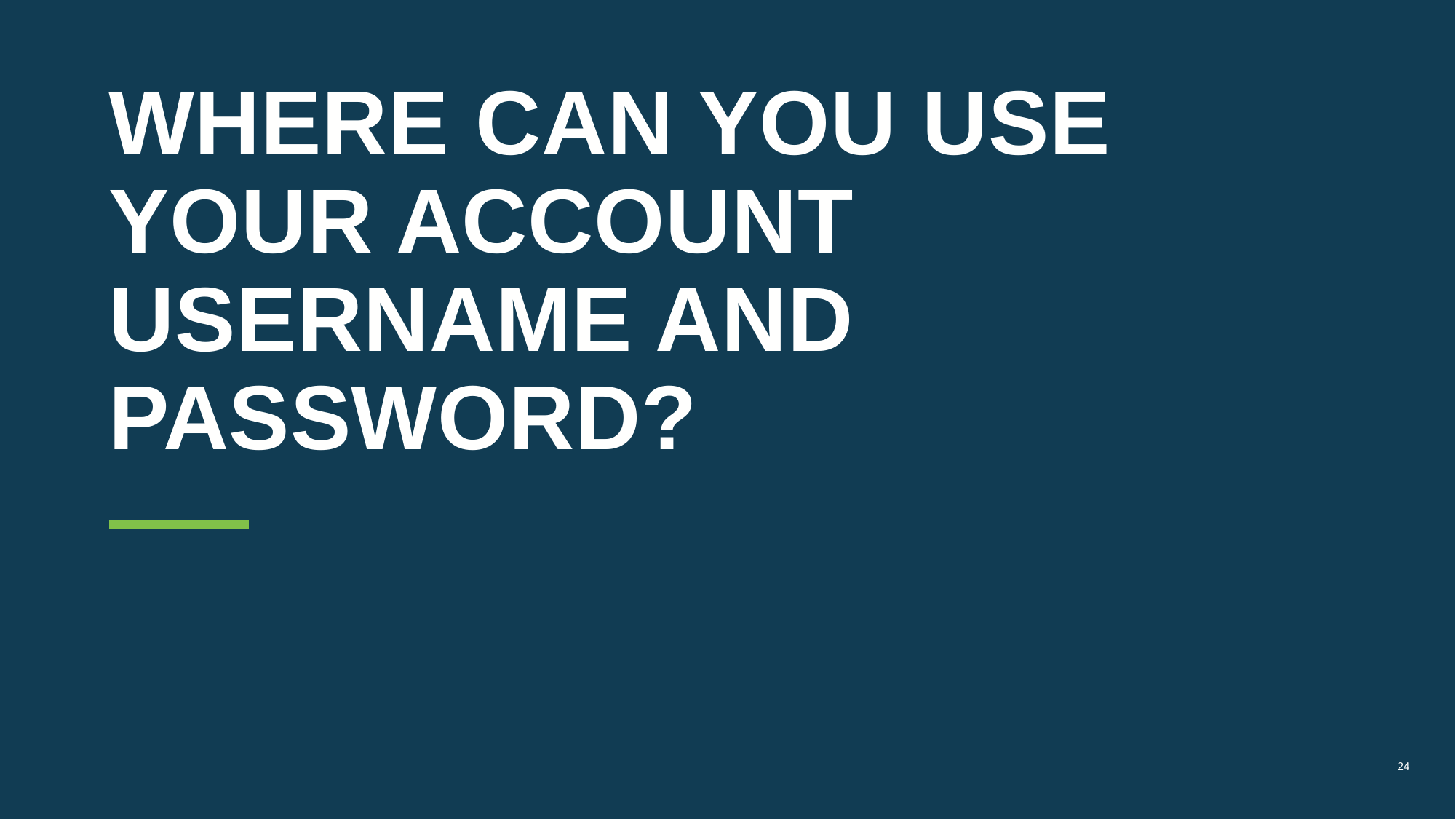

# Where can you use your account username and password?
24